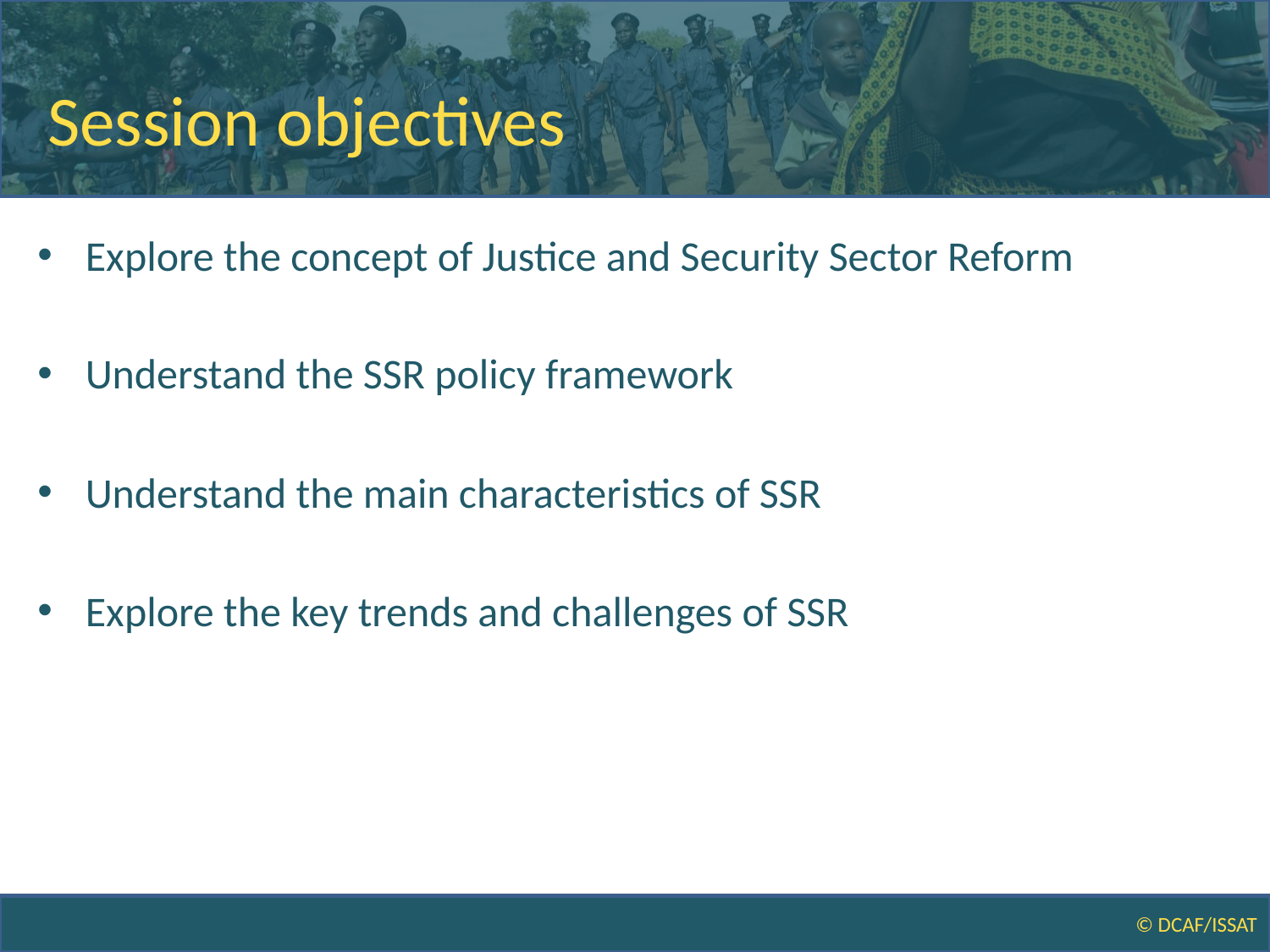

# Session objectives
Explore the concept of Justice and Security Sector Reform

Understand the SSR policy framework

Understand the main characteristics of SSR

Explore the key trends and challenges of SSR